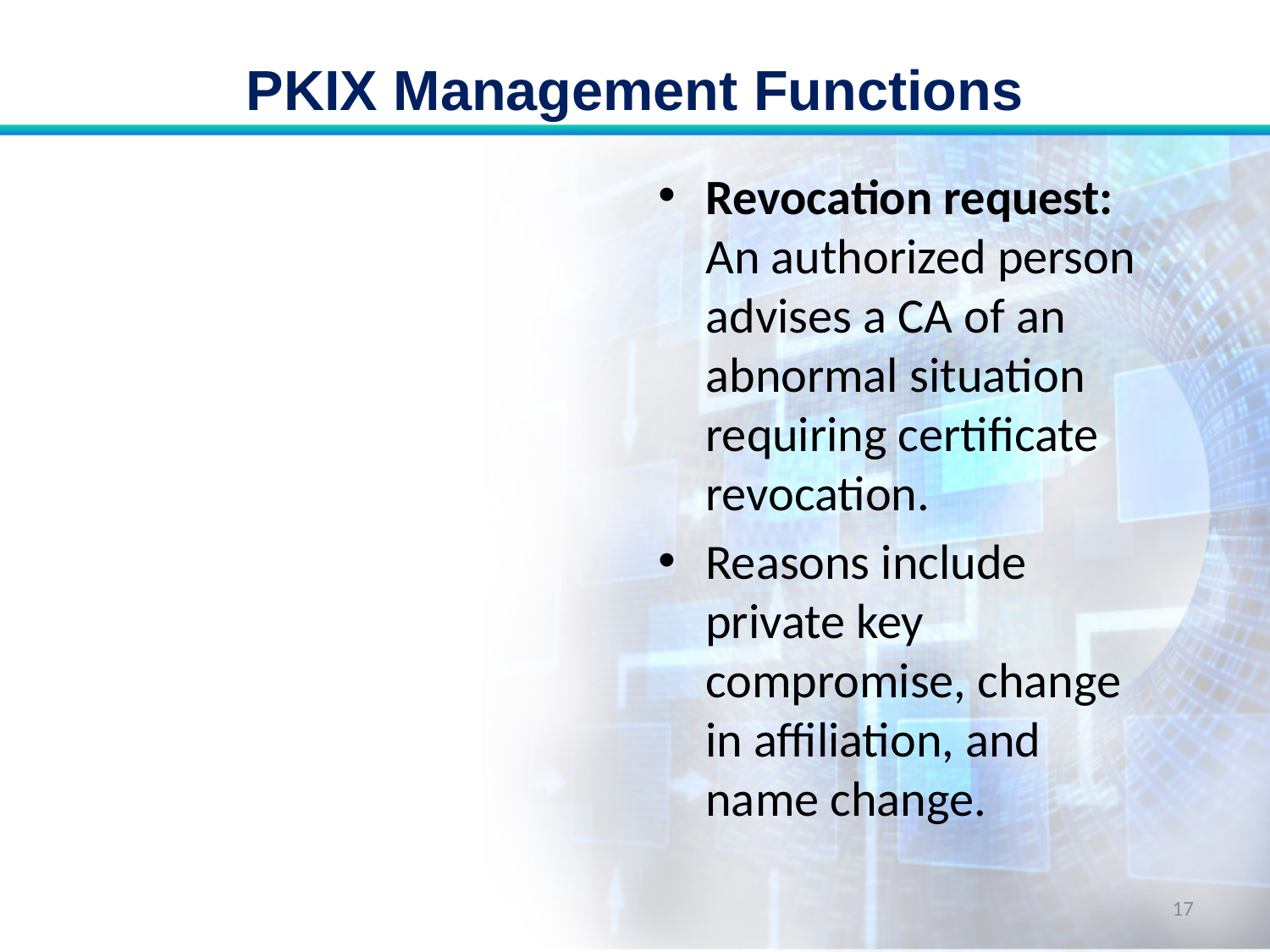

# PKIX Management Functions
Revocation request: An authorized person advises a CA of an abnormal situation requiring certificate revocation.
Reasons include private key compromise, change in affiliation, and name change.
17